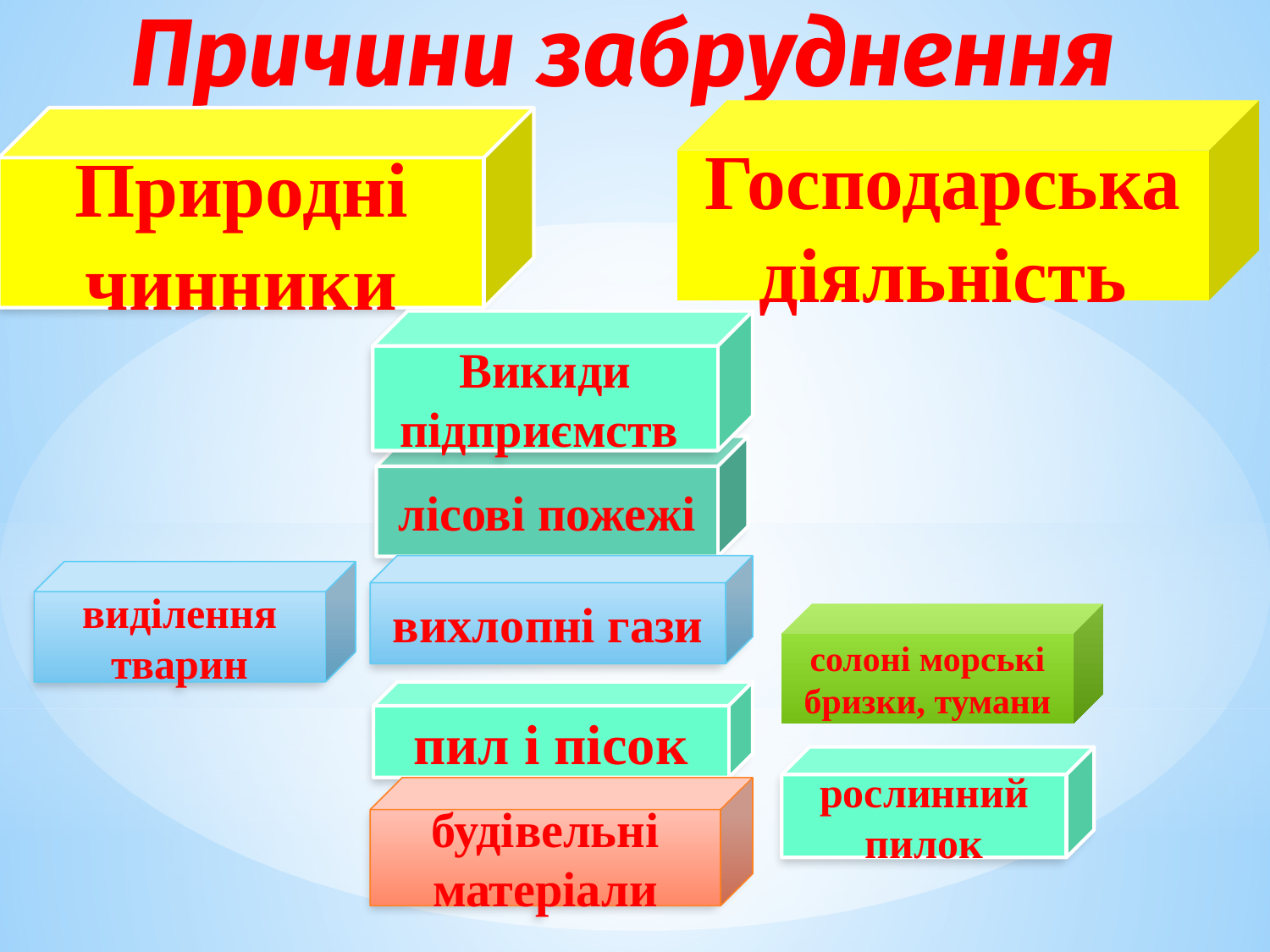

Причини забруднення
Господарська діяльність
Природні чинники
Викиди підприємств
лісові пожежі
вихлопні гази
виділення тварин
солоні морські бризки, тумани
пил і пісок
рослинний пилок
будівельні матеріали